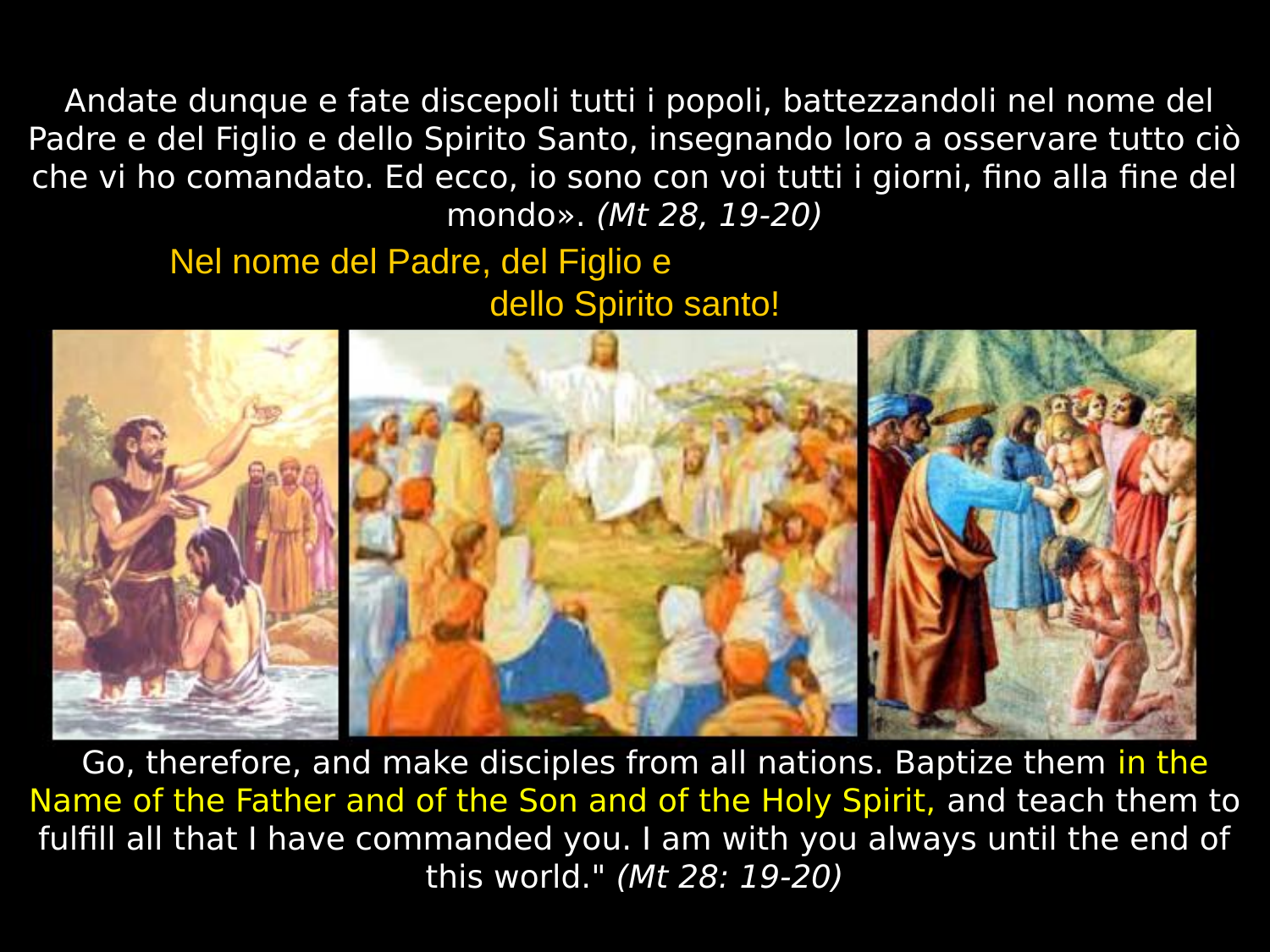

Andate dunque e fate discepoli tutti i popoli, battezzandoli nel nome del Padre e del Figlio e dello Spirito Santo, insegnando loro a osservare tutto ciò che vi ho comandato. Ed ecco, io sono con voi tutti i giorni, fino alla fine del mondo». (Mt 28, 19-20)
Nel nome del Padre, del Figlio e
dello Spirito santo!
  Go, therefore, and make disciples from all nations. Baptize them in the Name of the Father and of the Son and of the Holy Spirit, and teach them to fulfill all that I have commanded you. I am with you always until the end of this world." (Mt 28: 19-20)